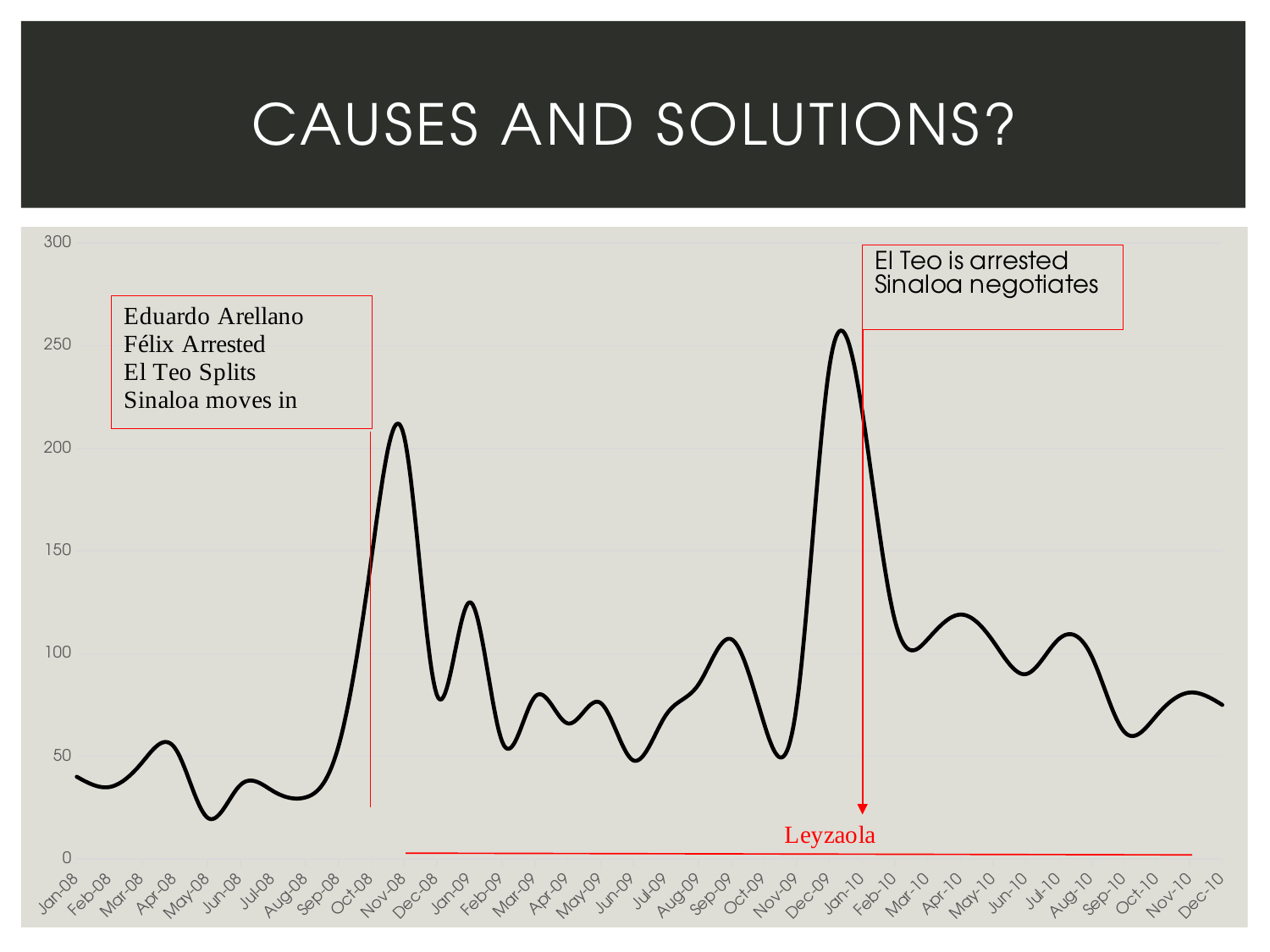

# Causes and solutions?

### Chart

| Category |  |
|---|---|
| 39448.0 | 40.0 |
| 39479.0 | 35.0 |
| 39508.0 | 47.0 |
| 39539.0 | 54.0 |
| 39569.0 | 20.0 |
| 39600.0 | 36.0 |
| 39630.0 | 33.0 |
| 39661.0 | 30.0 |
| 39692.0 | 55.0 |
| 39722.0 | 146.0 |
| 39753.0 | 206.0 |
| 39783.0 | 80.0 |
| 39814.0 | 125.0 |
| 39845.0 | 57.0 |
| 39873.0 | 79.0 |
| 39904.0 | 66.0 |
| 39934.0 | 76.0 |
| 39965.0 | 48.0 |
| 39995.0 | 70.0 |
| 40026.0 | 85.0 |
| 40057.0 | 107.0 |
| 40087.0 | 66.0 |
| 40118.0 | 75.0 |
| 40148.0 | 240.0 |
| 40179.0 | 218.0 |
| 40210.0 | 116.0 |
| 40238.0 | 107.0 |
| 40269.0 | 119.0 |
| 40299.0 | 106.0 |
| 40330.0 | 90.0 |
| 40360.0 | 107.0 |
| 40391.0 | 99.0 |
| 40422.0 | 62.0 |
| 40452.0 | 70.0 |
| 40483.0 | 81.0 |
| 40513.0 | 75.0 |